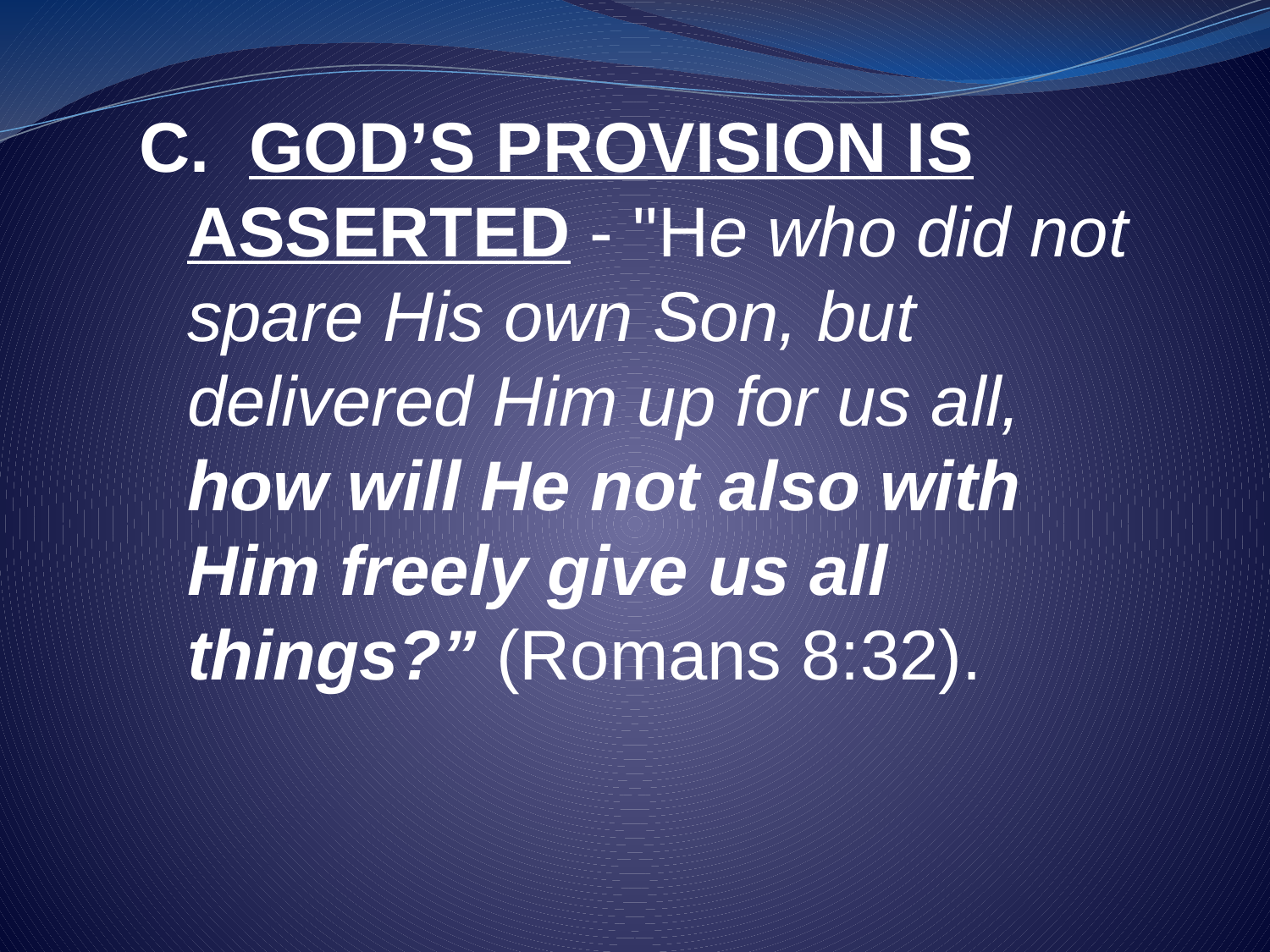

GOD’S PROVISION IS ASSERTED - "He who did not spare His own Son, but delivered Him up for us all, how will He not also with Him freely give us all things?” (Romans 8:32).